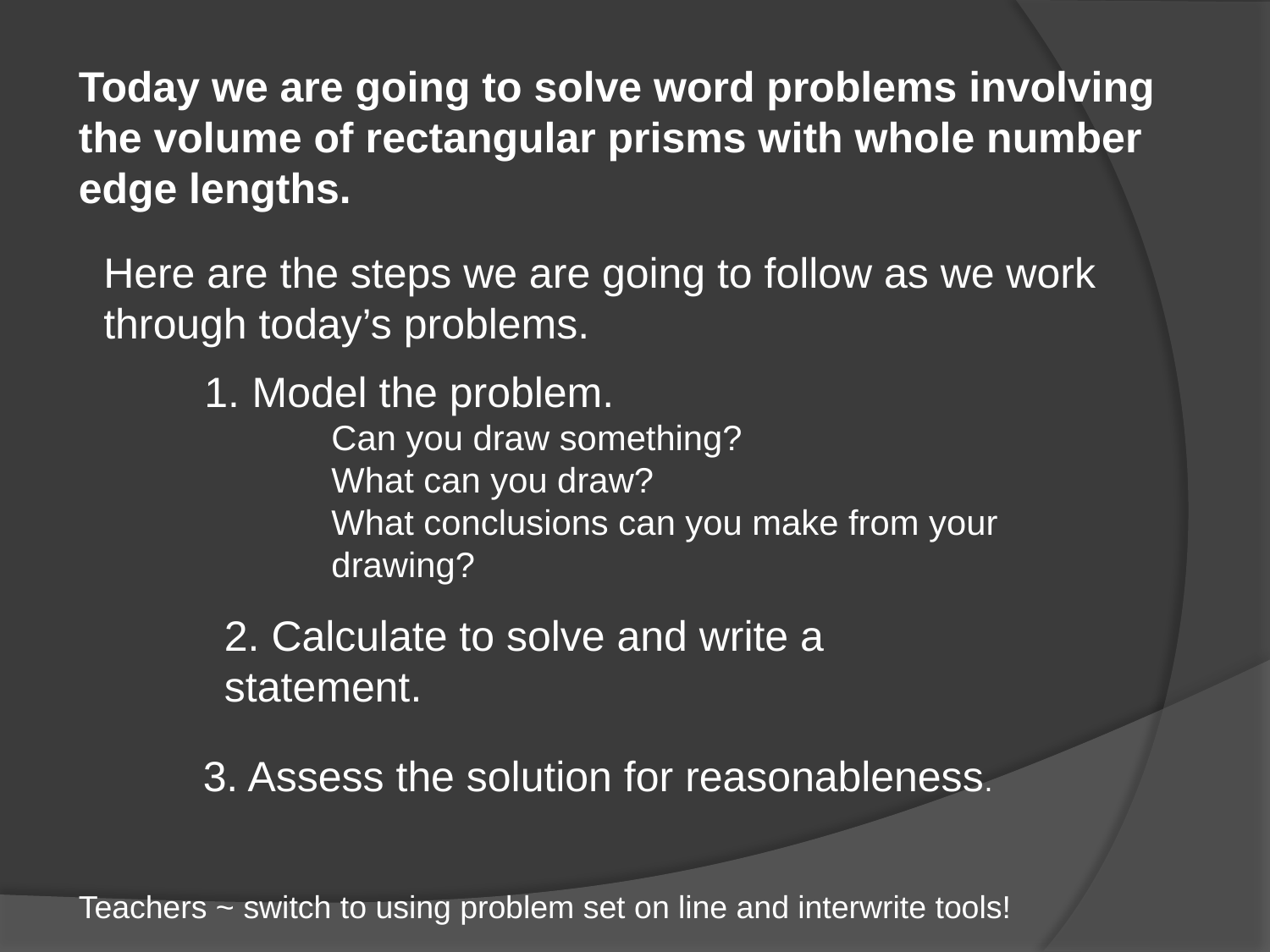

Today we are going to solve word problems involving the volume of rectangular prisms with whole number edge lengths.
Here are the steps we are going to follow as we work through today’s problems.
Model the problem.
	Can you draw something?
	What can you draw?
	What conclusions can you make from your
	drawing?
2. Calculate to solve and write a statement.
3. Assess the solution for reasonableness.
Teachers ~ switch to using problem set on line and interwrite tools!